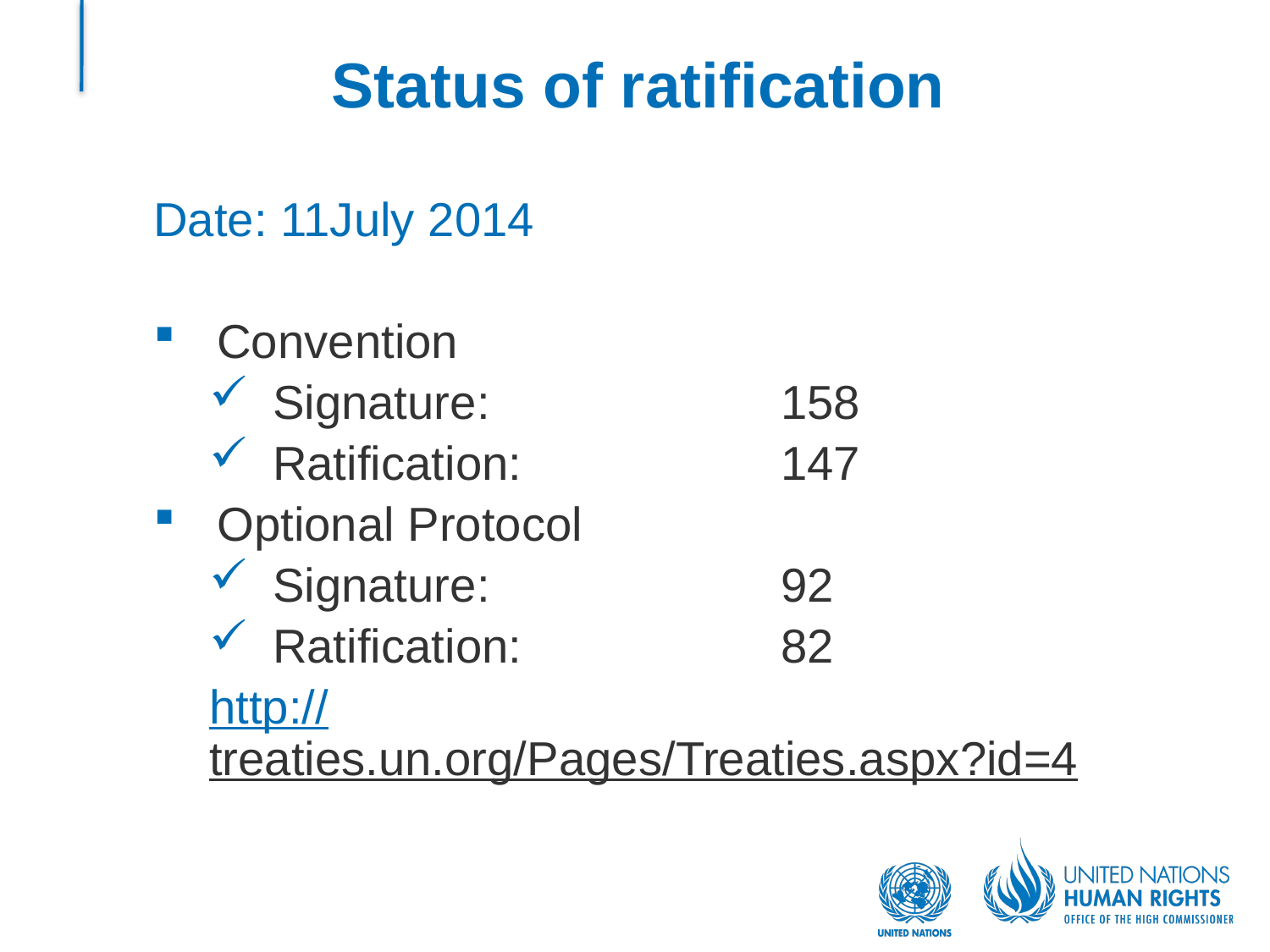

# Status of ratification
Date: 11July 2014

Convention
Signature:			158
Ratification: 		147
Optional Protocol
Signature: 			92
Ratification: 		82
http://treaties.un.org/Pages/Treaties.aspx?id=4